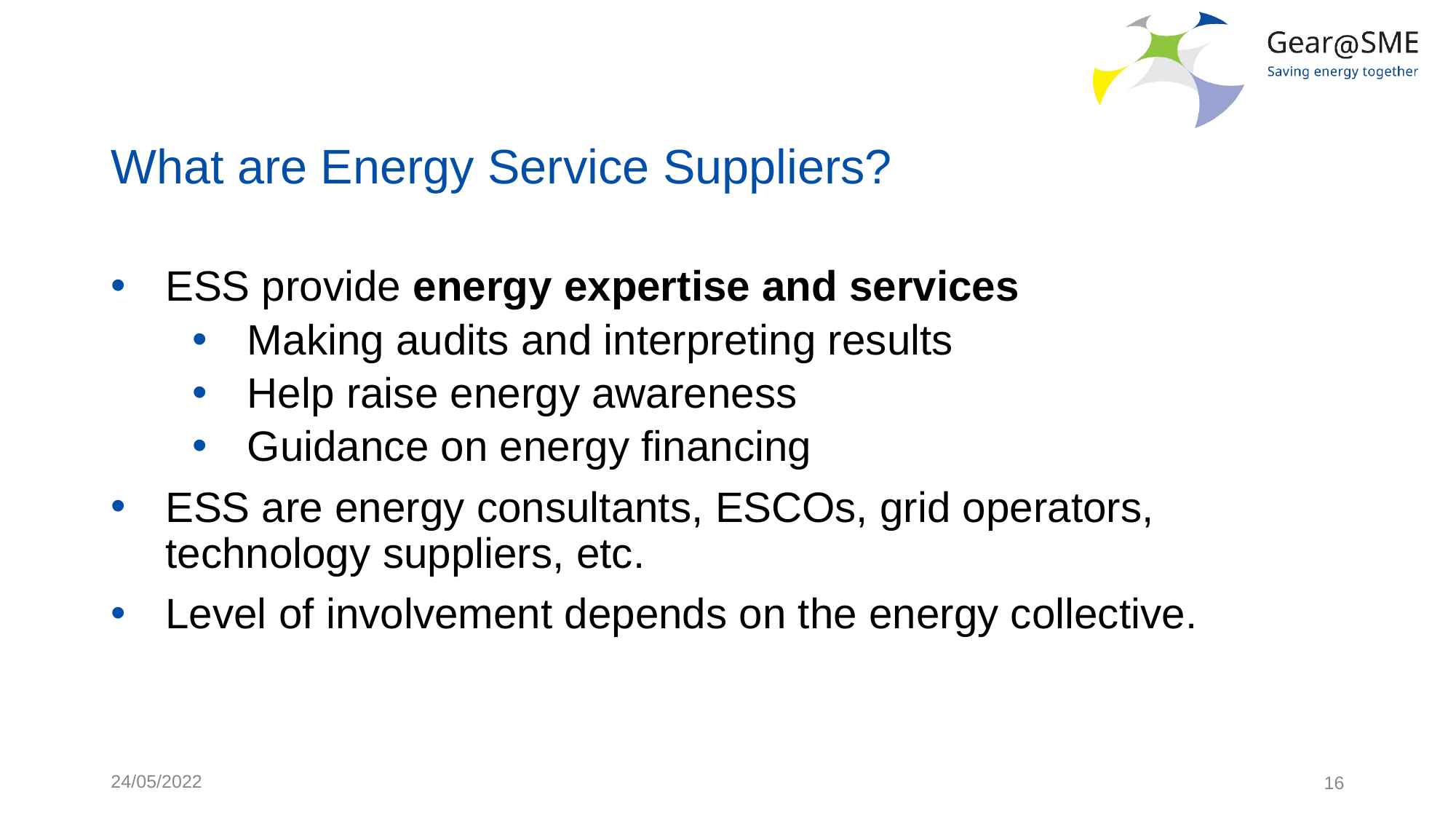

# What are Energy Service Suppliers?
ESS provide energy expertise and services
Making audits and interpreting results
Help raise energy awareness
Guidance on energy financing
ESS are energy consultants, ESCOs, grid operators, technology suppliers, etc.
Level of involvement depends on the energy collective.

24/05/2022
16